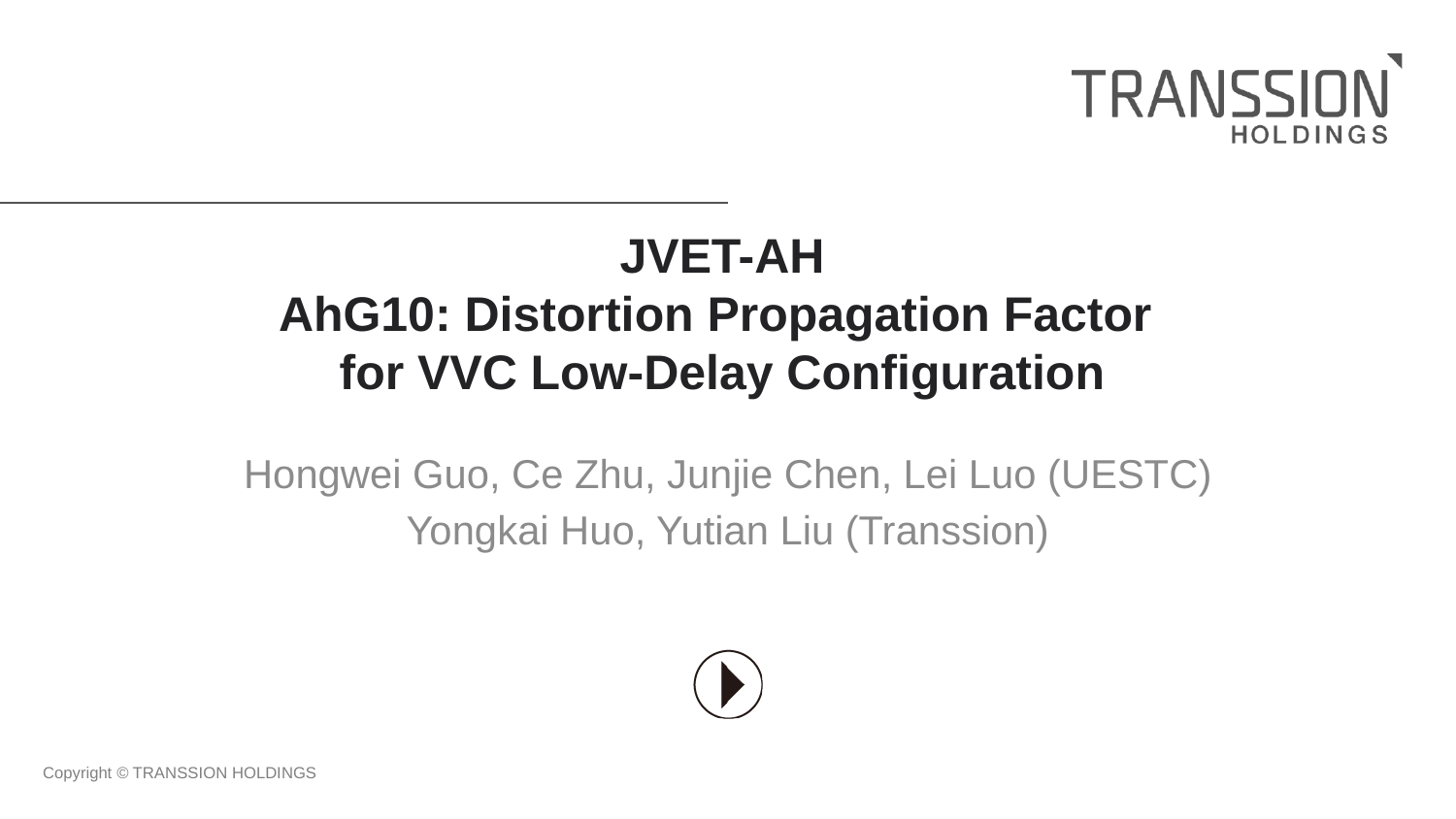

# JVET-AH AhG10: Distortion Propagation Factor for VVC Low-Delay Configuration
Hongwei Guo, Ce Zhu, Junjie Chen, Lei Luo (UESTC)
Yongkai Huo, Yutian Liu (Transsion)